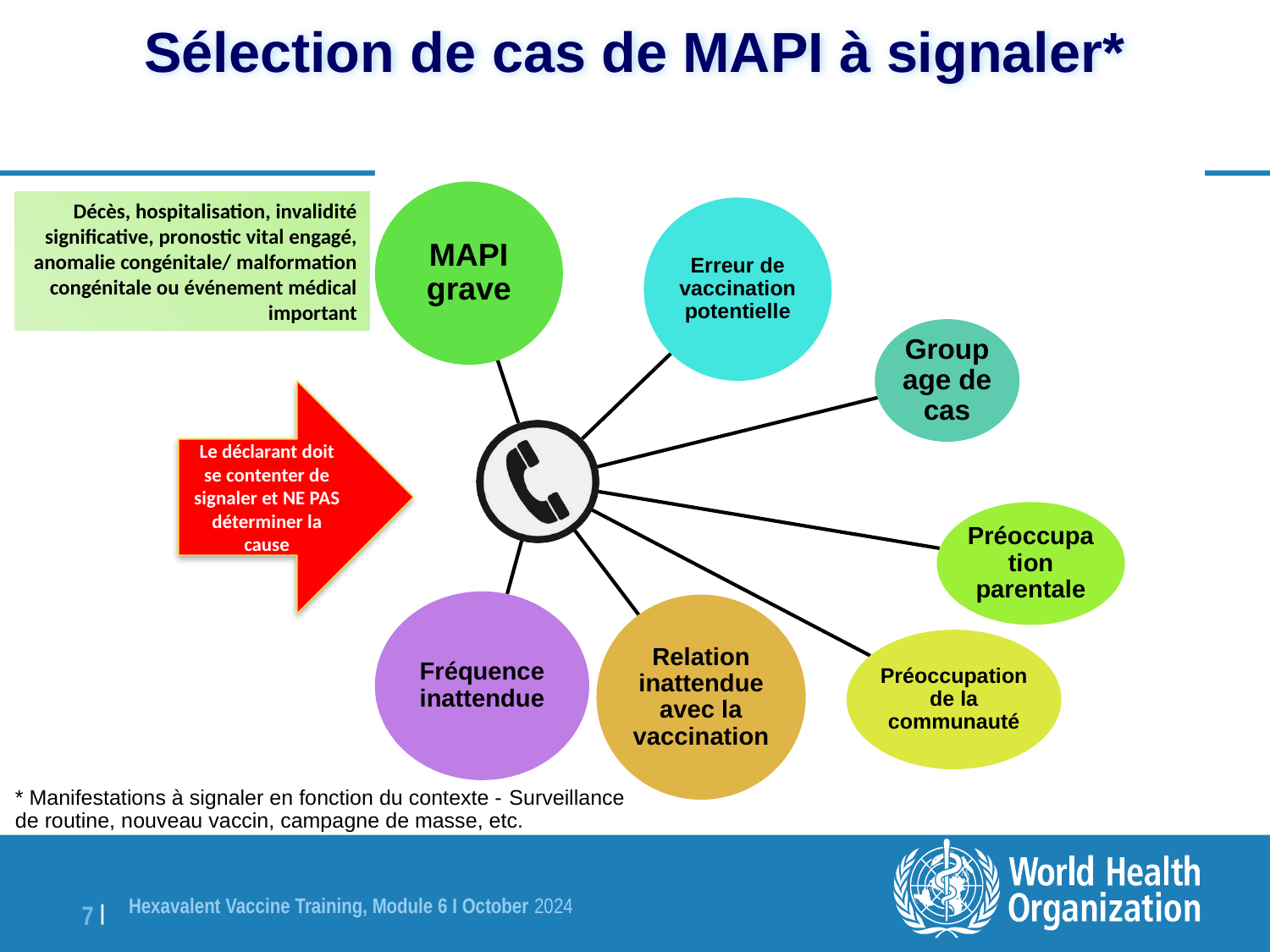

Sélection de cas de MAPI à signaler*
MAPI grave
Erreur de vaccination potentielle
Groupage de cas
Préoccupation parentale
Préoccupation de la communauté
Relation inattendue avec la vaccination
Fréquence inattendue
Décès, hospitalisation, invalidité significative, pronostic vital engagé, anomalie congénitale/ malformation congénitale ou événement médical important

Le déclarant doit se contenter de signaler et NE PAS déterminer la cause

* Manifestations à signaler en fonction du contexte - Surveillance de routine, nouveau vaccin, campagne de masse, etc.